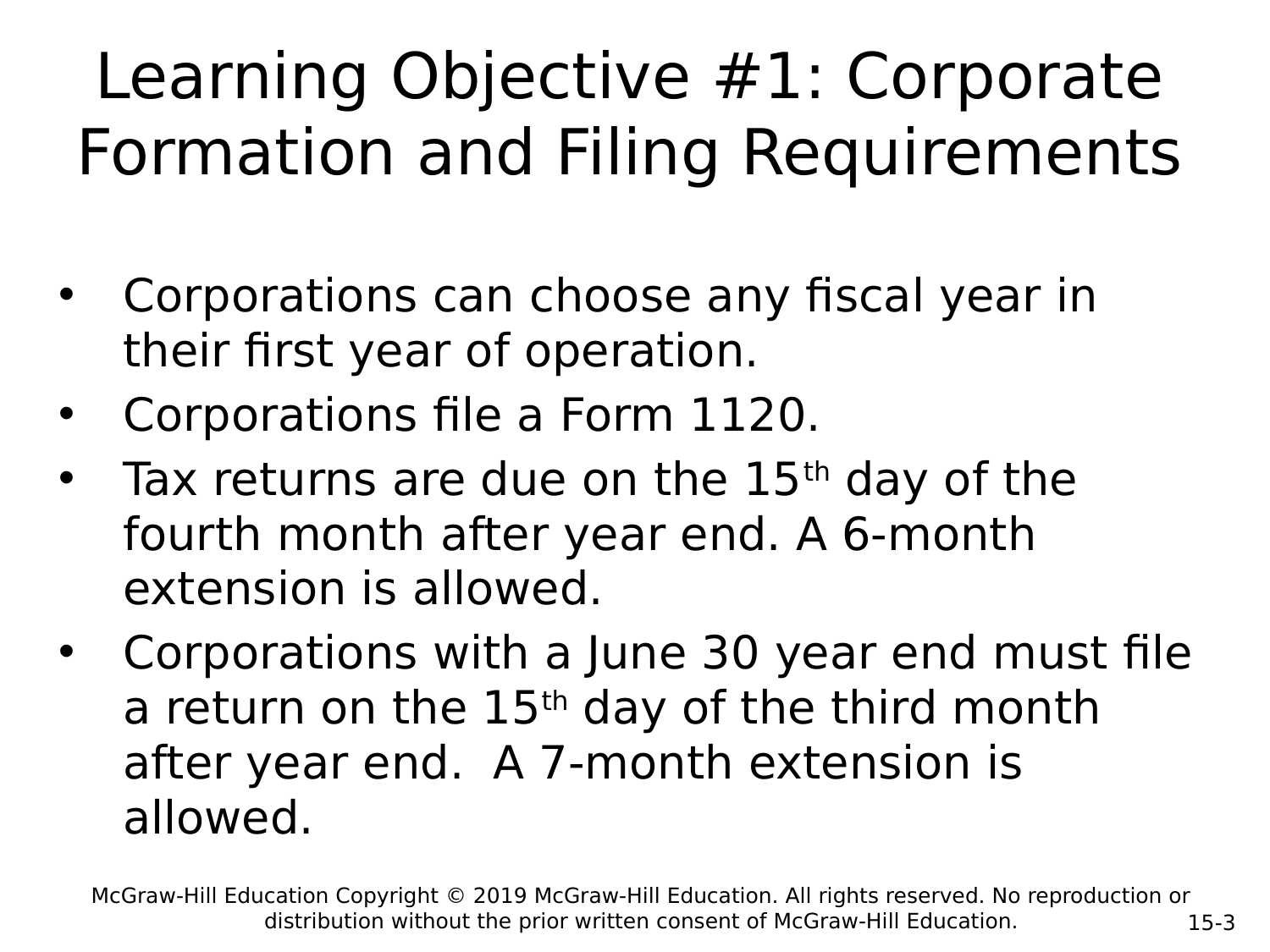

# Learning Objective #1: Corporate Formation and Filing Requirements
Corporations can choose any fiscal year in their first year of operation.
Corporations file a Form 1120.
Tax returns are due on the 15th day of the fourth month after year end. A 6-month extension is allowed.
Corporations with a June 30 year end must file a return on the 15th day of the third month after year end.  A 7-month extension is allowed.
McGraw-Hill Education Copyright © 2019 McGraw-Hill Education. All rights reserved. No reproduction or distribution without the prior written consent of McGraw-Hill Education.
15-3